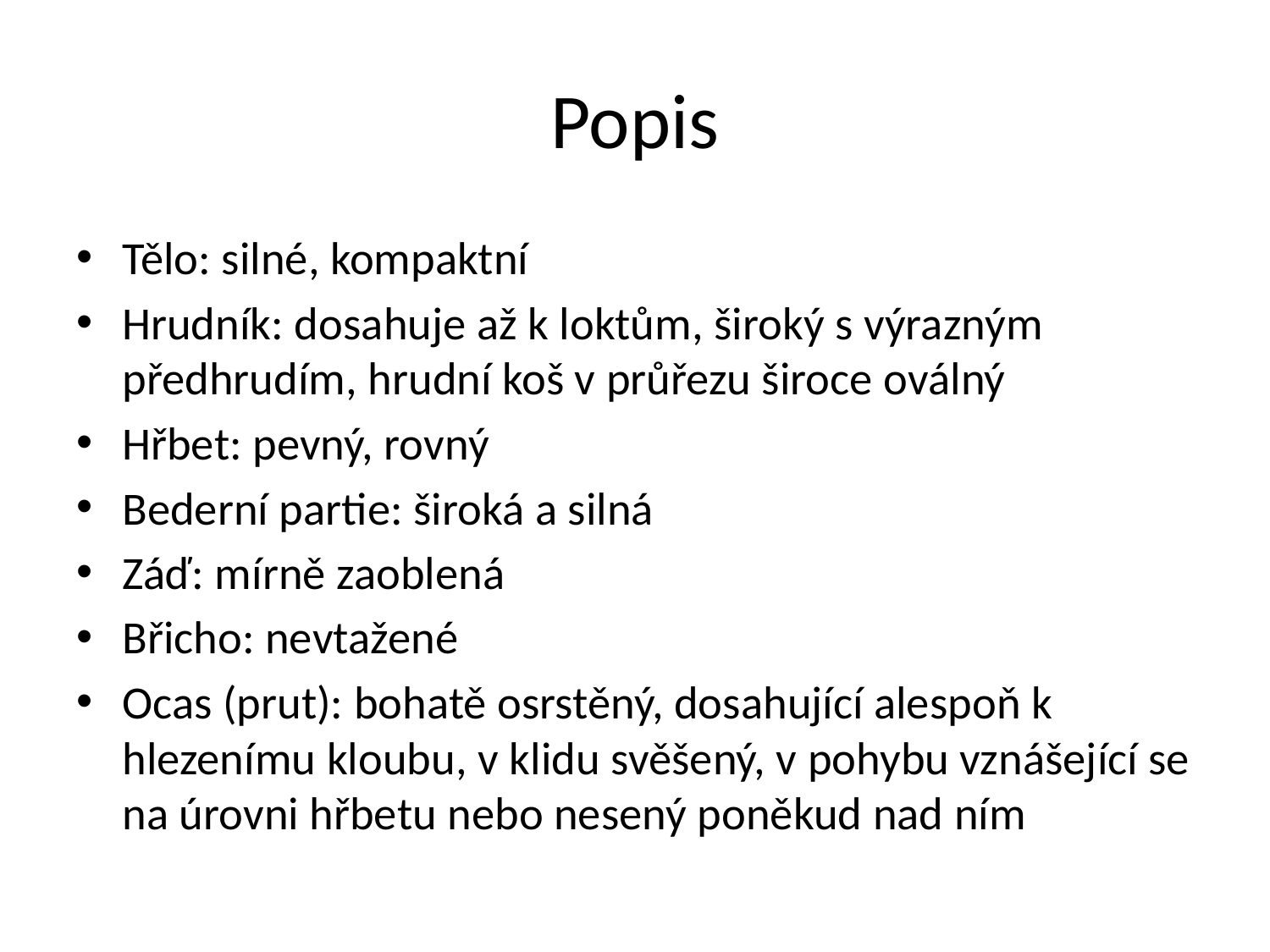

# Popis
Tělo: silné, kompaktní
Hrudník: dosahuje až k loktům, široký s výrazným předhrudím, hrudní koš v průřezu široce oválný
Hřbet: pevný, rovný
Bederní partie: široká a silná
Záď: mírně zaoblená
Břicho: nevtažené
Ocas (prut): bohatě osrstěný, dosahující alespoň k hlezenímu kloubu, v klidu svěšený, v pohybu vznášející se na úrovni hřbetu nebo nesený poněkud nad ním